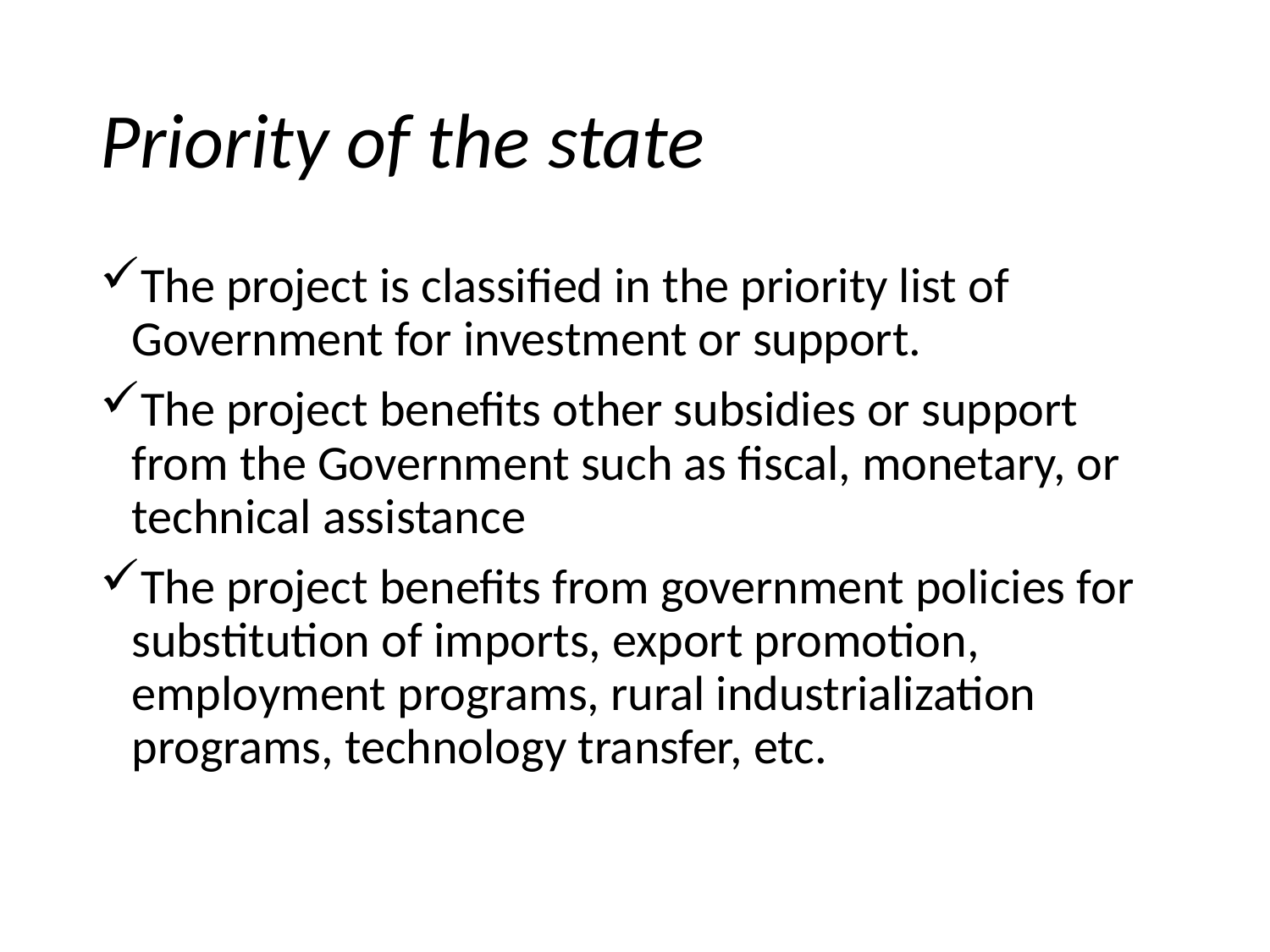

# Priority of the state
The project is classified in the priority list of Government for investment or support.
The project benefits other subsidies or support from the Government such as fiscal, monetary, or technical assistance
The project benefits from government policies for substitution of imports, export promotion, employment programs, rural industrialization programs, technology transfer, etc.